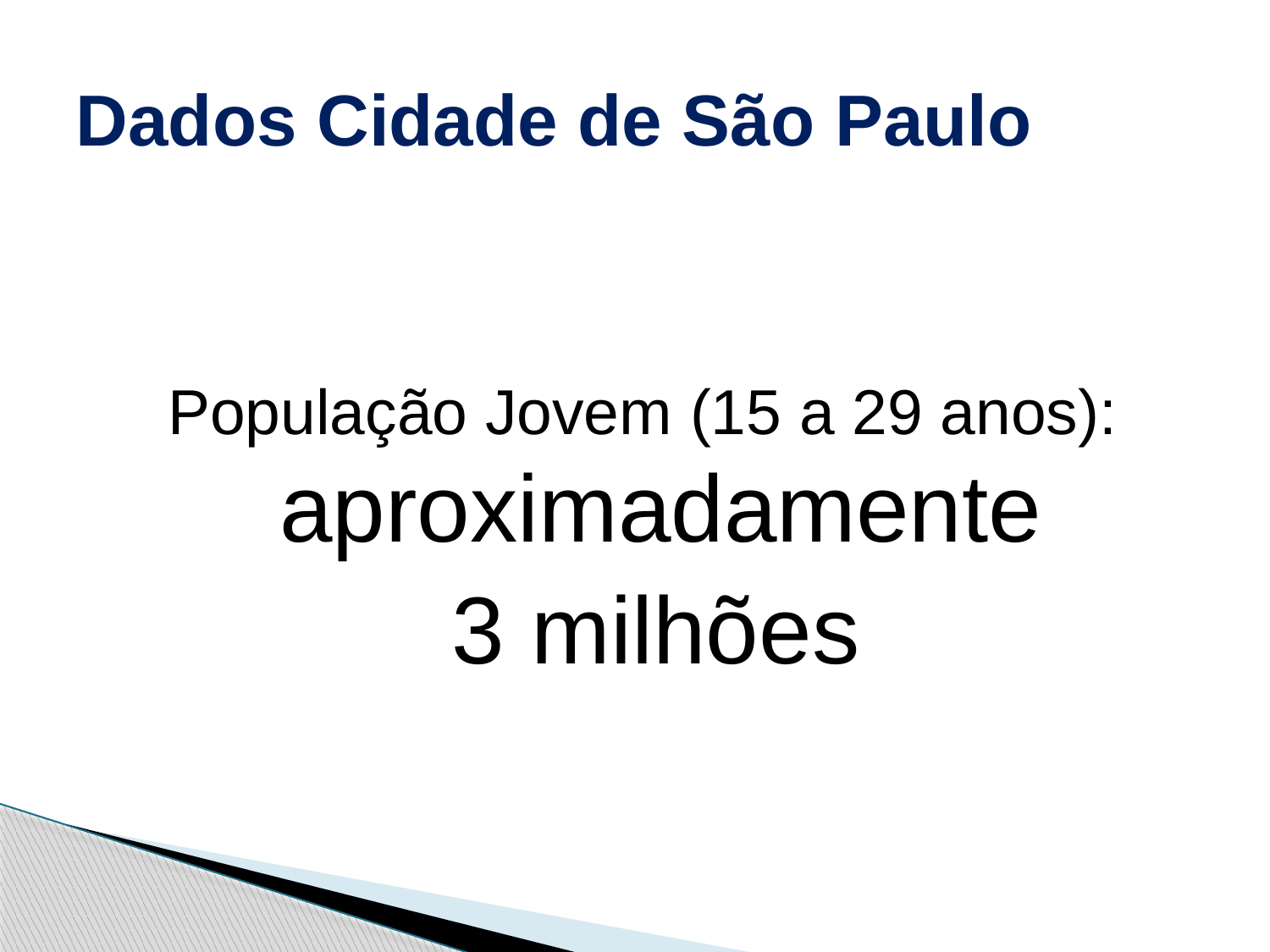

# Dados Cidade de São Paulo

População Jovem (15 a 29 anos): aproximadamente
 3 milhões